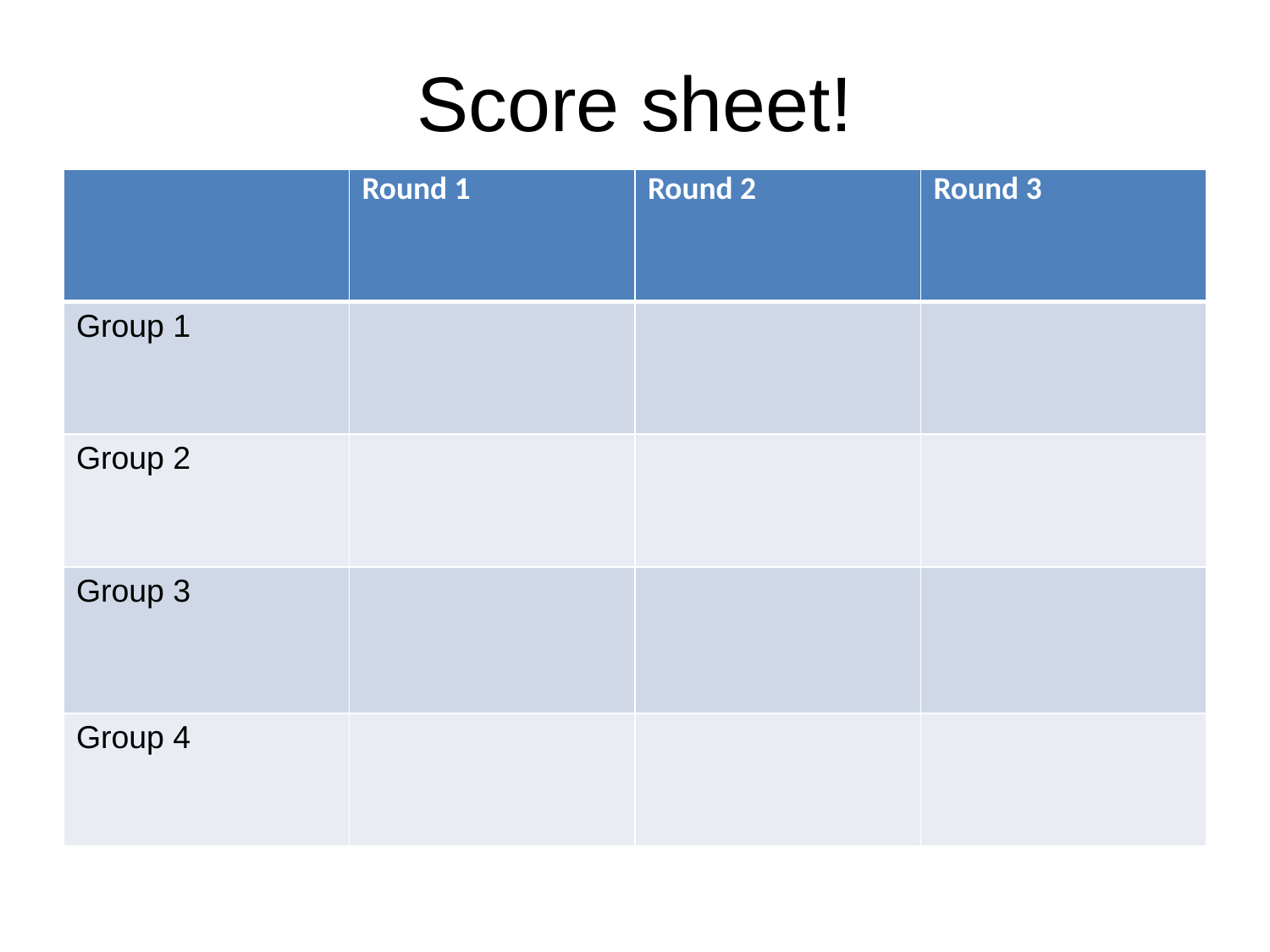

# Score sheet!
|  | Round 1 | Round 2 | Round 3 |
| --- | --- | --- | --- |
| Group 1 |  |  |  |
| Group 2 |  |  |  |
| Group 3 |  |  |  |
| Group 4 |  |  |  |